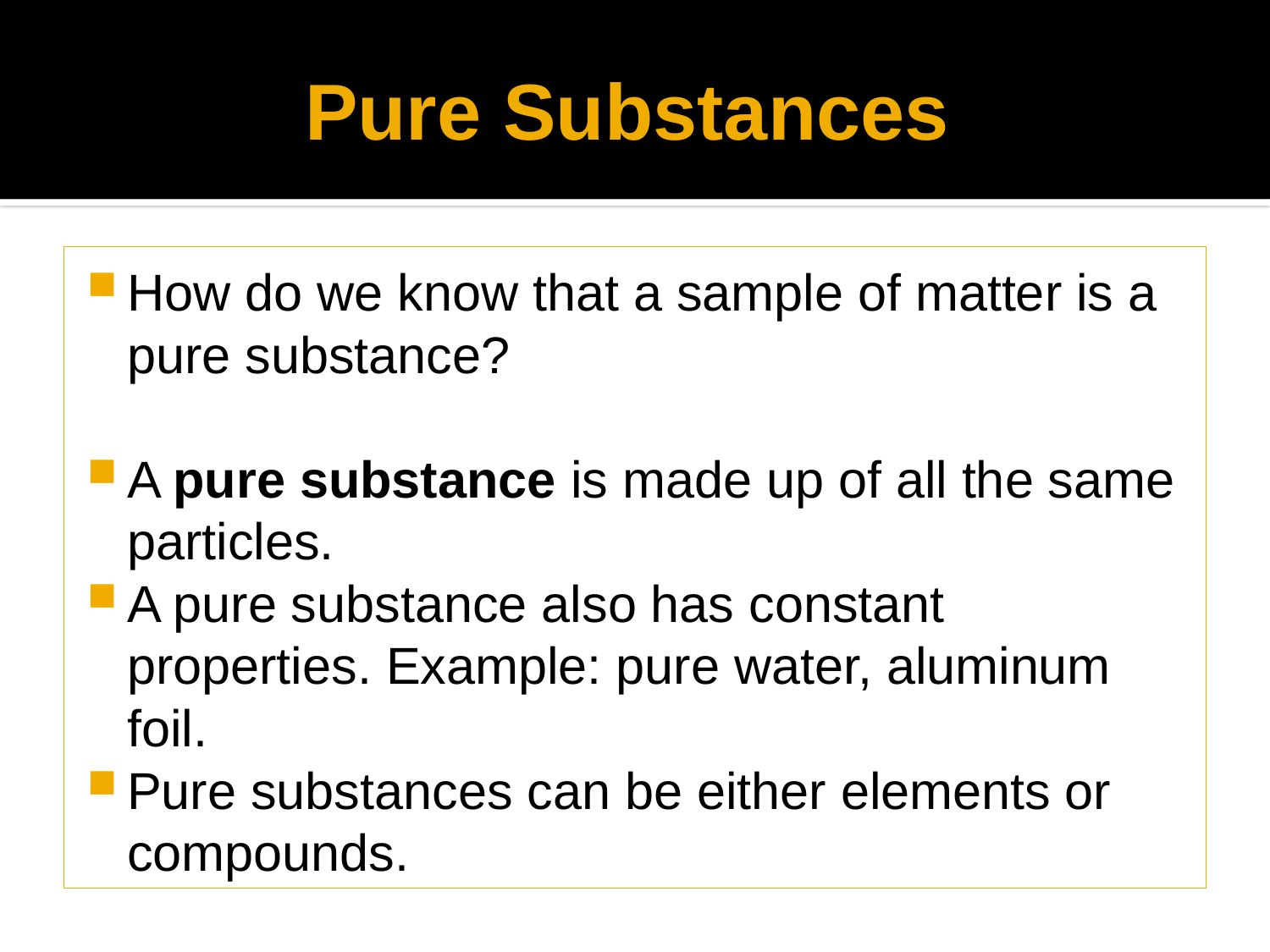

# Pure Substances
How do we know that a sample of matter is a pure substance?

A pure substance is made up of all the same particles.
A pure substance also has constant properties. Example: pure water, aluminum foil.
Pure substances can be either elements or compounds.